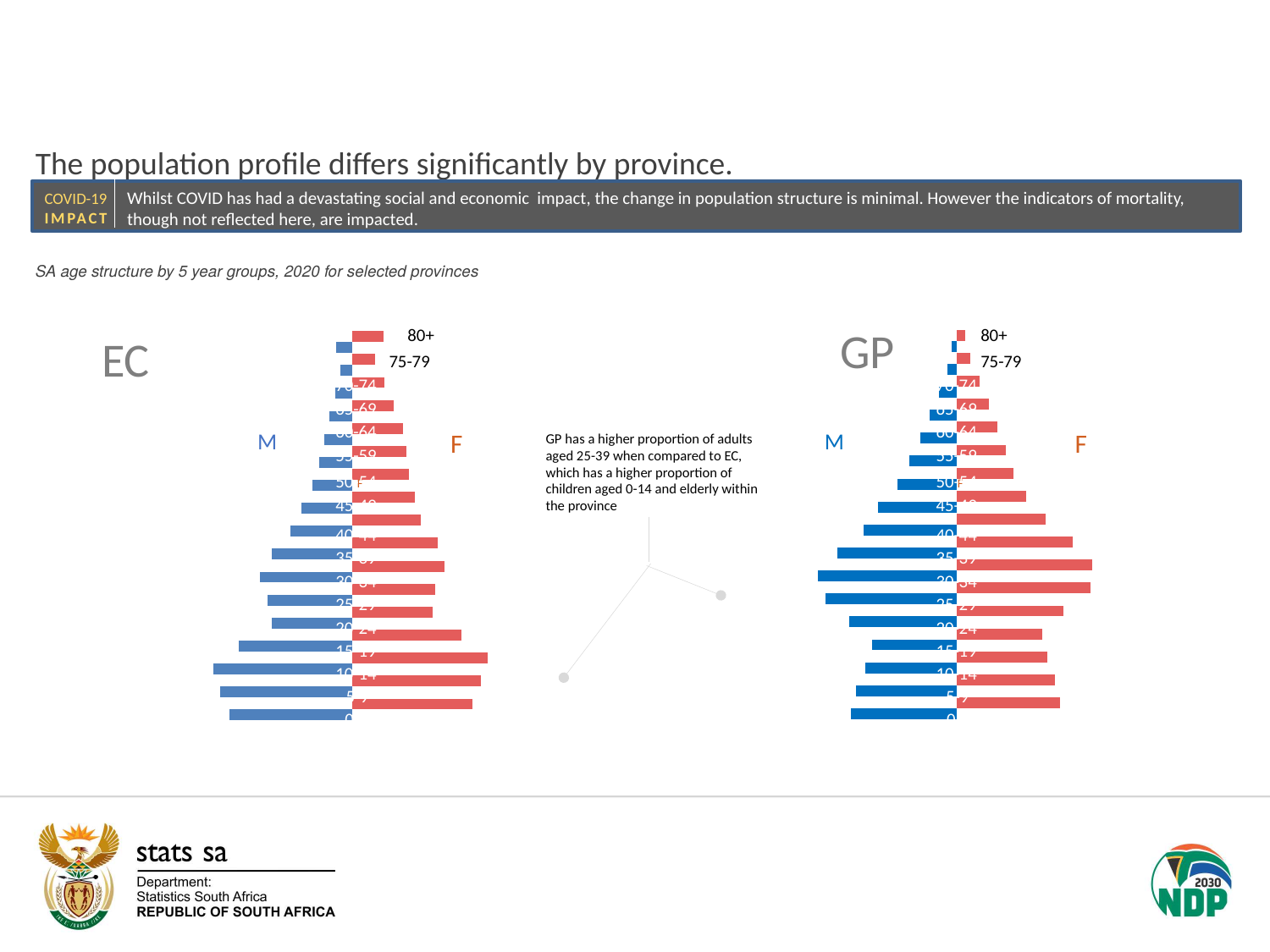

The population profile differs significantly by province.
Whilst COVID has had a devastating social and economic  impact, the change in population structure is minimal. However the indicators of mortality, though not reflected here, are impacted.

COVID-19
IMPACT
SA age structure by 5 year groups, 2020 for selected provinces

### Chart

| Category | Female | Male |
|---|---|---|
| 80+ | 54330.0 | -31673.0 |
| 75-79 | 86197.0 | -61501.0 |
| 70-74 | 141757.0 | -112027.0 |
| 65-69 | 200359.0 | -169242.0 |
| 60-64 | 256848.0 | -232333.0 |
| 55-59 | 310803.0 | -300458.0 |
| 50-54 | 360211.0 | -376409.0 |
| 45-49 | 439913.0 | -497101.0 |
| 40-44 | 562299.0 | -587238.0 |
| 35-39 | 731975.0 | -751503.0 |
| 30-34 | 854935.0 | -874910.0 |
| 25-29 | 841563.0 | -827240.0 |
| 20-24 | 672225.0 | -677086.0 |
| 15-19 | 542071.0 | -534346.0 |
| 10-14 | 569942.0 | -577228.0 |
| 5-9 | 618934.0 | -633875.0 |
| 0-4 | 653243.0 | -668596.0 |

### Chart

| Category | Female | Male |
|---|---|---|
| 80+ | 88647.0 | -44907.0 |
| 75-79 | 65310.0 | -32466.0 |
| 70-74 | 89455.0 | -46225.0 |
| 65-69 | 117043.0 | -63153.0 |
| 60-64 | 141961.0 | -78725.0 |
| 55-59 | 153034.0 | -93131.0 |
| 50-54 | 159033.0 | -110820.0 |
| 45-49 | 176514.0 | -142436.0 |
| 40-44 | 193002.0 | -172118.0 |
| 35-39 | 239270.0 | -225498.0 |
| 30-34 | 259840.0 | -257391.0 |
| 25-29 | 232066.0 | -236879.0 |
| 20-24 | 226350.0 | -226028.0 |
| 15-19 | 307009.0 | -317548.0 |
| 10-14 | 379428.0 | -388606.0 |
| 5-9 | 360512.0 | -370815.0 |
| 0-4 | 336295.0 | -345058.0 |
GP
80+
75-79
70-74
65-69
60-64
55-59
50-54
F
45-49
40-44
35-39
30-34
25-29
20-24
15-19
10-14
5-9
0-4
80+
75-79
70-74
65-69
60-64
55-59
50-54
F
45-49
40-44
35-39
30-34
25-29
20-24
15-19
10-14
5-9
0-4
EC
M
M
F
F
GP has a higher proportion of adults aged 25-39 when compared to EC, which has a higher proportion of children aged 0-14 and elderly within the province